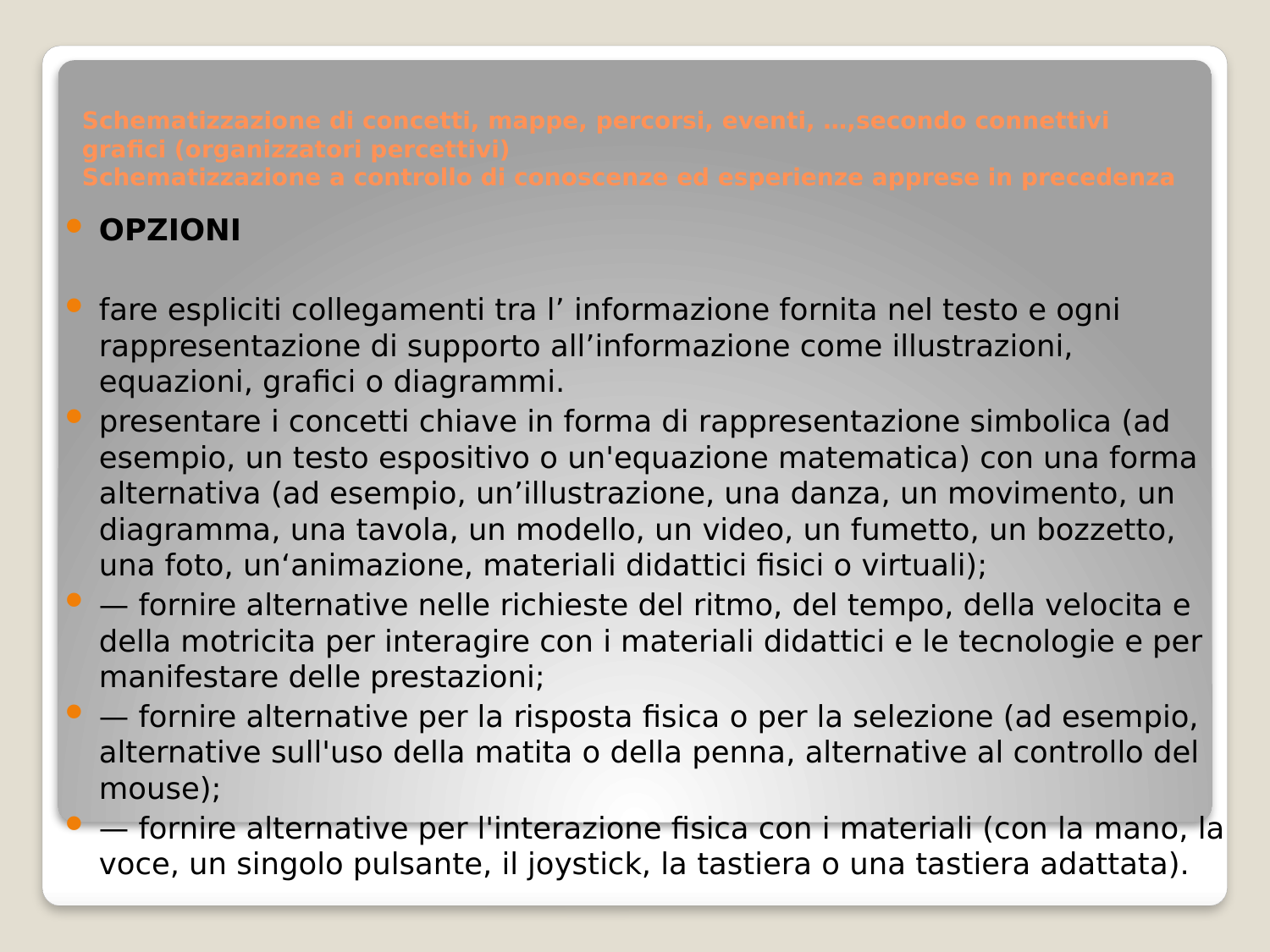

# Schematizzazione di concetti, mappe, percorsi, eventi, …,secondo connettivi grafici (organizzatori percettivi) Schematizzazione a controllo di conoscenze ed esperienze apprese in precedenza
OPZIONI

fare espliciti collegamenti tra l’ informazione fornita nel testo e ogni rappresentazione di supporto all’informazione come illustrazioni, equazioni, grafici o diagrammi.
presentare i concetti chiave in forma di rappresentazione simbolica (ad esempio, un testo espositivo o un'equazione matematica) con una forma alternativa (ad esempio, un’illustrazione, una danza, un movimento, un diagramma, una tavola, un modello, un video, un fumetto, un bozzetto, una foto, un‘animazione, materiali didattici fisici o virtuali);
— fornire alternative nelle richieste del ritmo, del tempo, della velocita e della motricita per interagire con i materiali didattici e le tecnologie e per manifestare delle prestazioni;
— fornire alternative per la risposta fisica o per la selezione (ad esempio, alternative sull'uso della matita o della penna, alternative al controllo del mouse);
— fornire alternative per l'interazione fisica con i materiali (con la mano, la voce, un singolo pulsante, il joystick, la tastiera o una tastiera adattata).